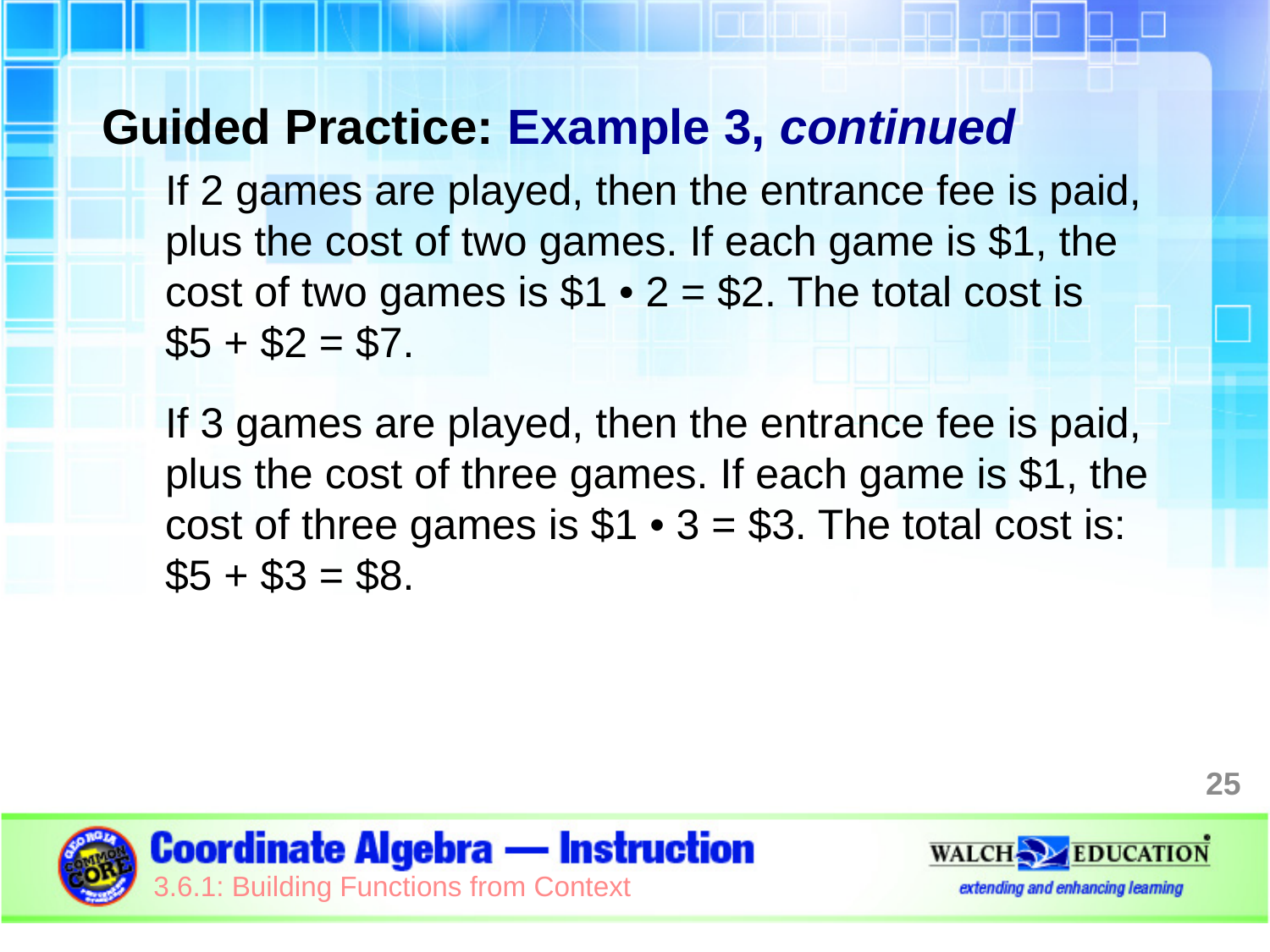

Guided Practice: Example 3, continued
If 2 games are played, then the entrance fee is paid, plus the cost of two games. If each game is $1, the cost of two games is $1 • 2 = $2. The total cost is
$5 + $2 = $7.
If 3 games are played, then the entrance fee is paid, plus the cost of three games. If each game is $1, the cost of three games is $1 • 3 = $3. The total cost is: $5 + $3 = $8.
25
3.6.1: Building Functions from Context